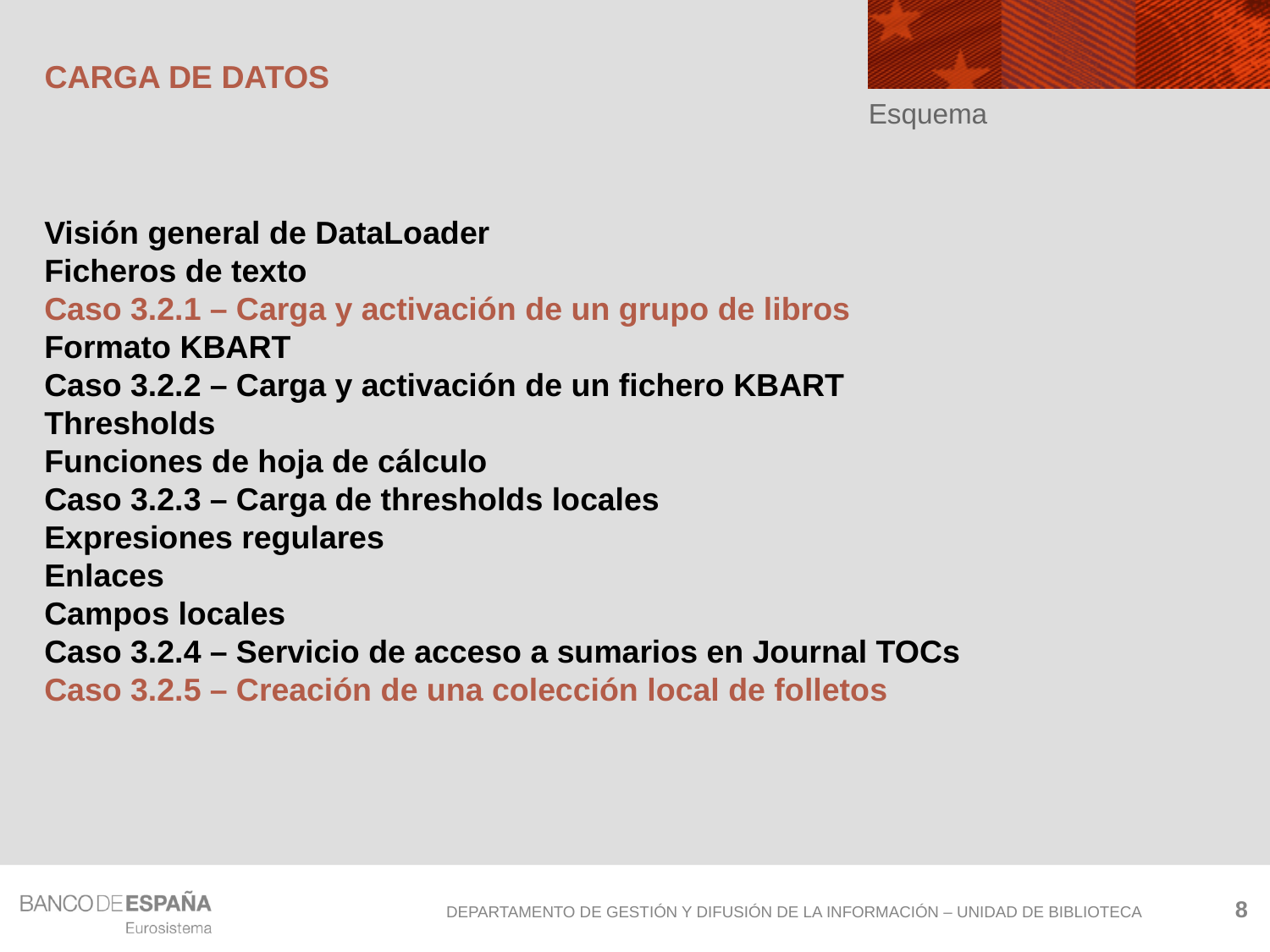

# Carga de datos
Esquema
Visión general de DataLoader
Ficheros de texto
Caso 3.2.1 – Carga y activación de un grupo de libros
Formato KBART
Caso 3.2.2 – Carga y activación de un fichero KBART
Thresholds
Funciones de hoja de cálculo
Caso 3.2.3 – Carga de thresholds locales
Expresiones regulares
Enlaces
Campos locales
Caso 3.2.4 – Servicio de acceso a sumarios en Journal TOCs
Caso 3.2.5 – Creación de una colección local de folletos
8